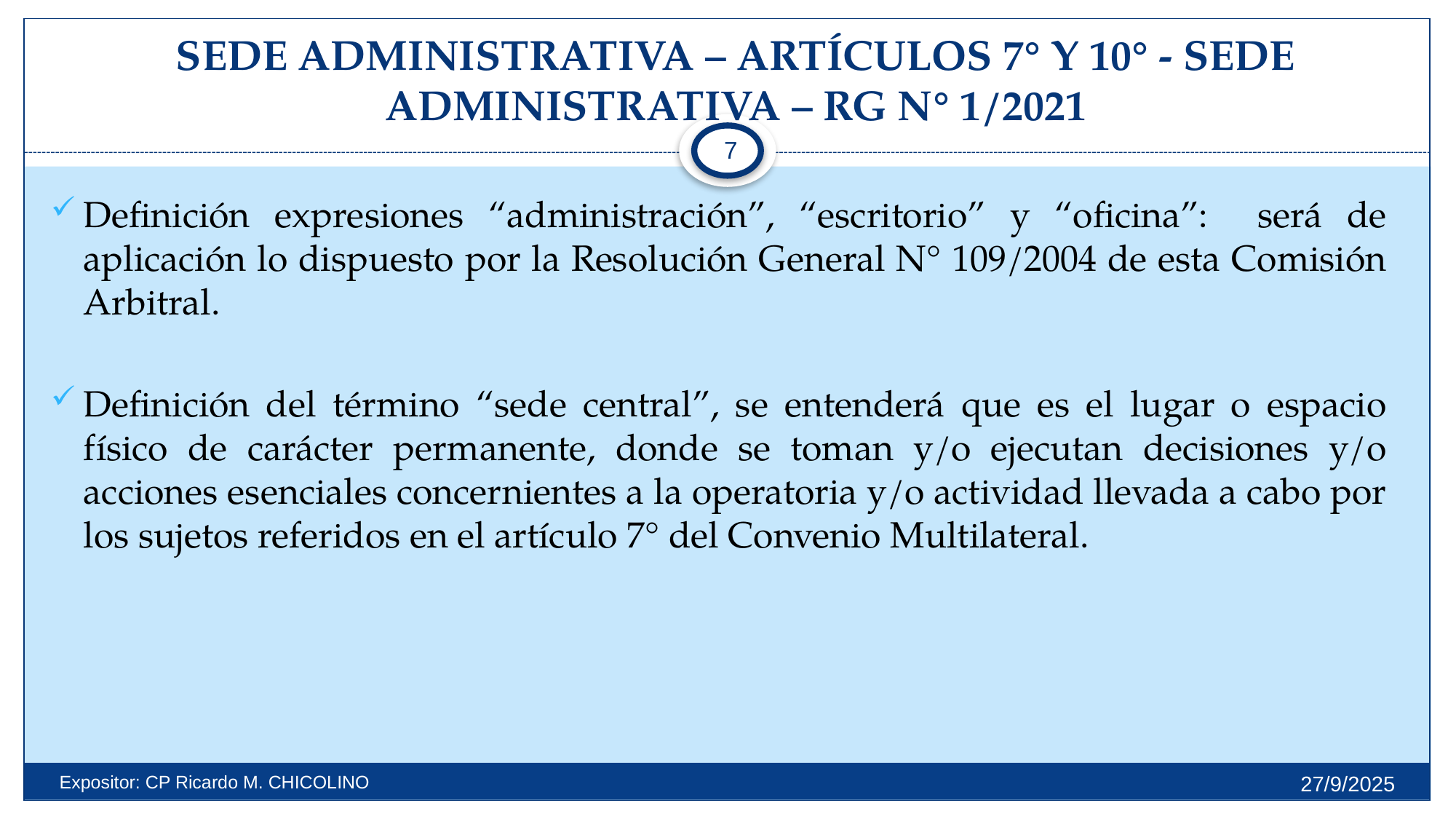

# SEDE ADMINISTRATIVA – ARTÍCULOS 7° Y 10° - SEDE ADMINISTRATIVA – RG N° 1/2021
7
Definición expresiones “administración”, “escritorio” y “oficina”:  será de aplicación lo dispuesto por la Resolución General N° 109/2004 de esta Comisión Arbitral.

Definición del término “sede central”, se entenderá que es el lugar o espacio físico de carácter permanente, donde se toman y/o ejecutan decisiones y/o acciones esenciales concernientes a la operatoria y/o actividad llevada a cabo por los sujetos referidos en el artículo 7° del Convenio Multilateral.
27/9/2025
Expositor: CP Ricardo M. CHICOLINO